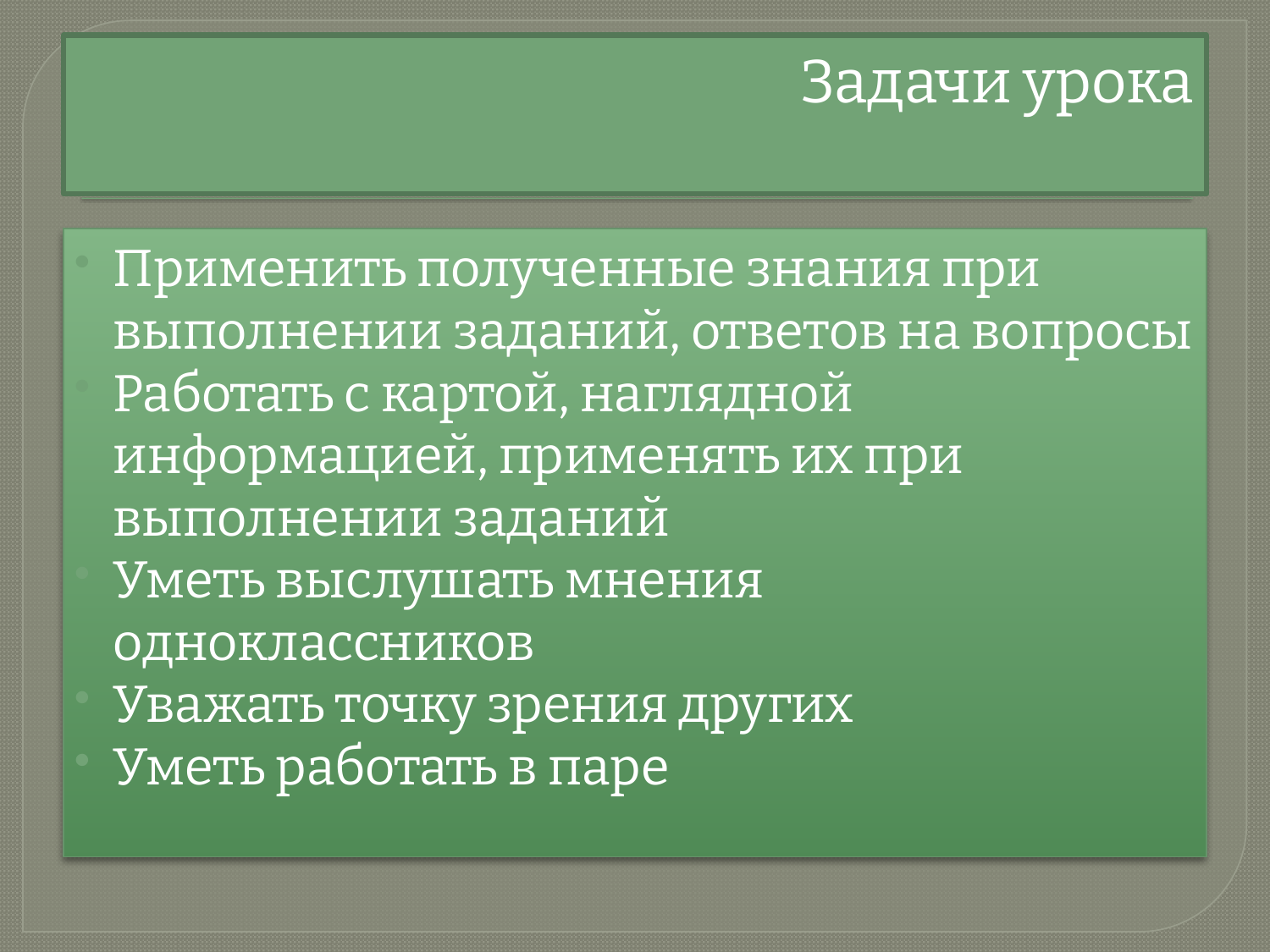

# Задачи урока
Применить полученные знания при выполнении заданий, ответов на вопросы
Работать с картой, наглядной информацией, применять их при выполнении заданий
Уметь выслушать мнения одноклассников
Уважать точку зрения других
Уметь работать в паре